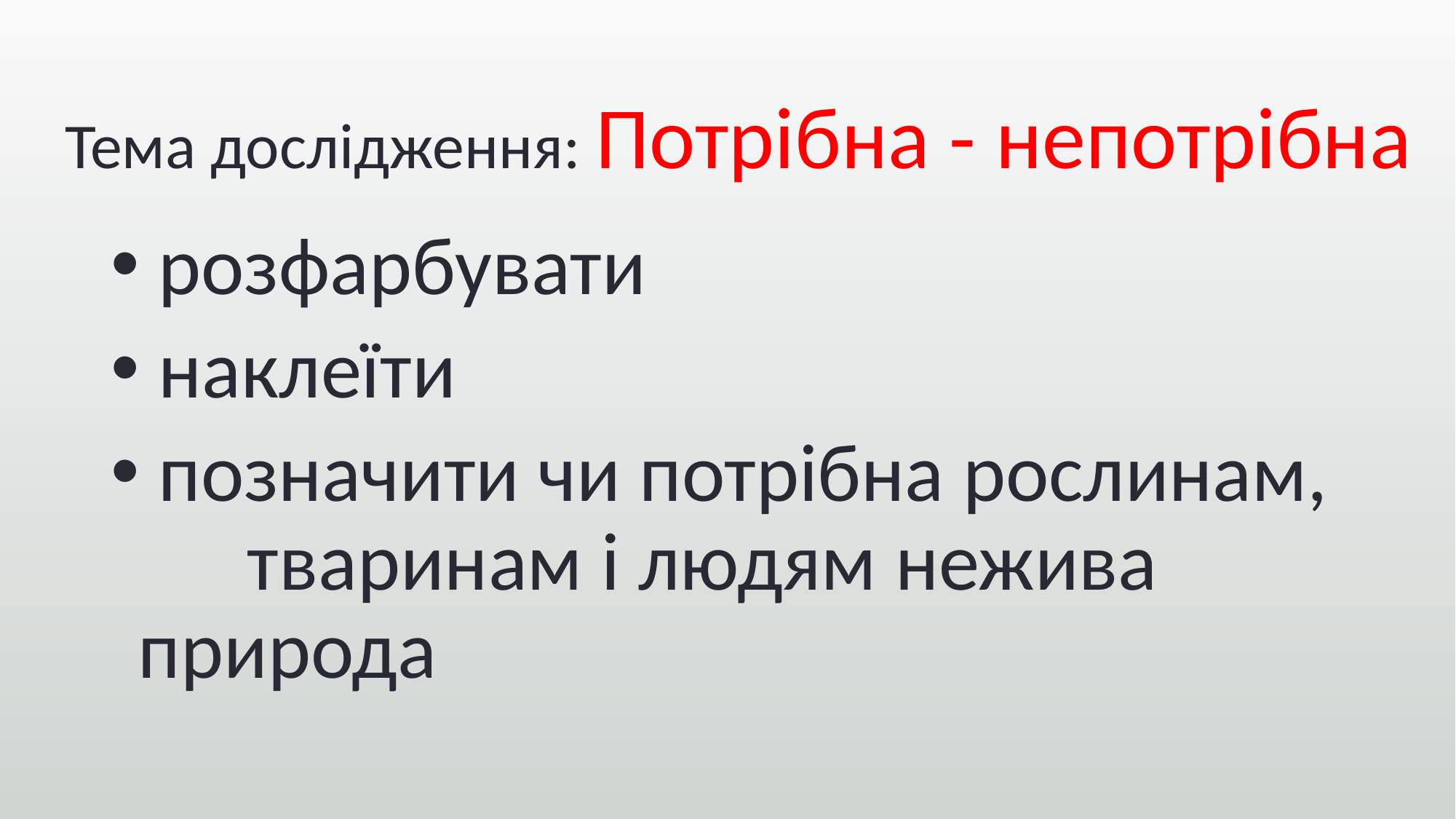

# Тема дослідження: Потрібна - непотрібна
 розфарбувати
 наклеїти
 позначити чи потрібна рослинам, 	тваринам і людям нежива 	природа